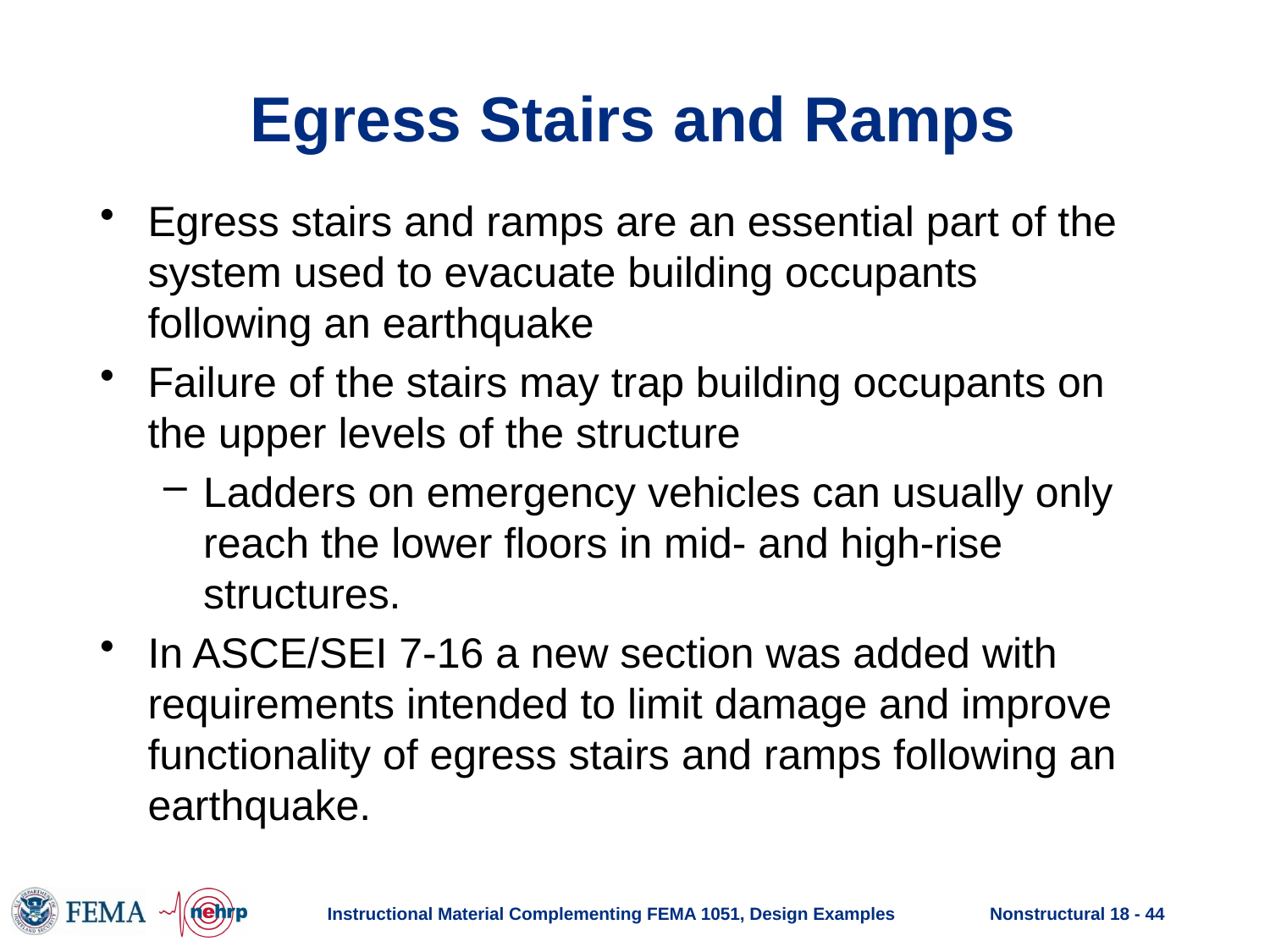

# Egress Stairs and Ramps
Egress stairs and ramps are an essential part of the system used to evacuate building occupants following an earthquake
Failure of the stairs may trap building occupants on the upper levels of the structure
Ladders on emergency vehicles can usually only reach the lower floors in mid- and high-rise structures.
In ASCE/SEI 7-16 a new section was added with requirements intended to limit damage and improve functionality of egress stairs and ramps following an earthquake.
Instructional Material Complementing FEMA 1051, Design Examples
Nonstructural 18 - 44